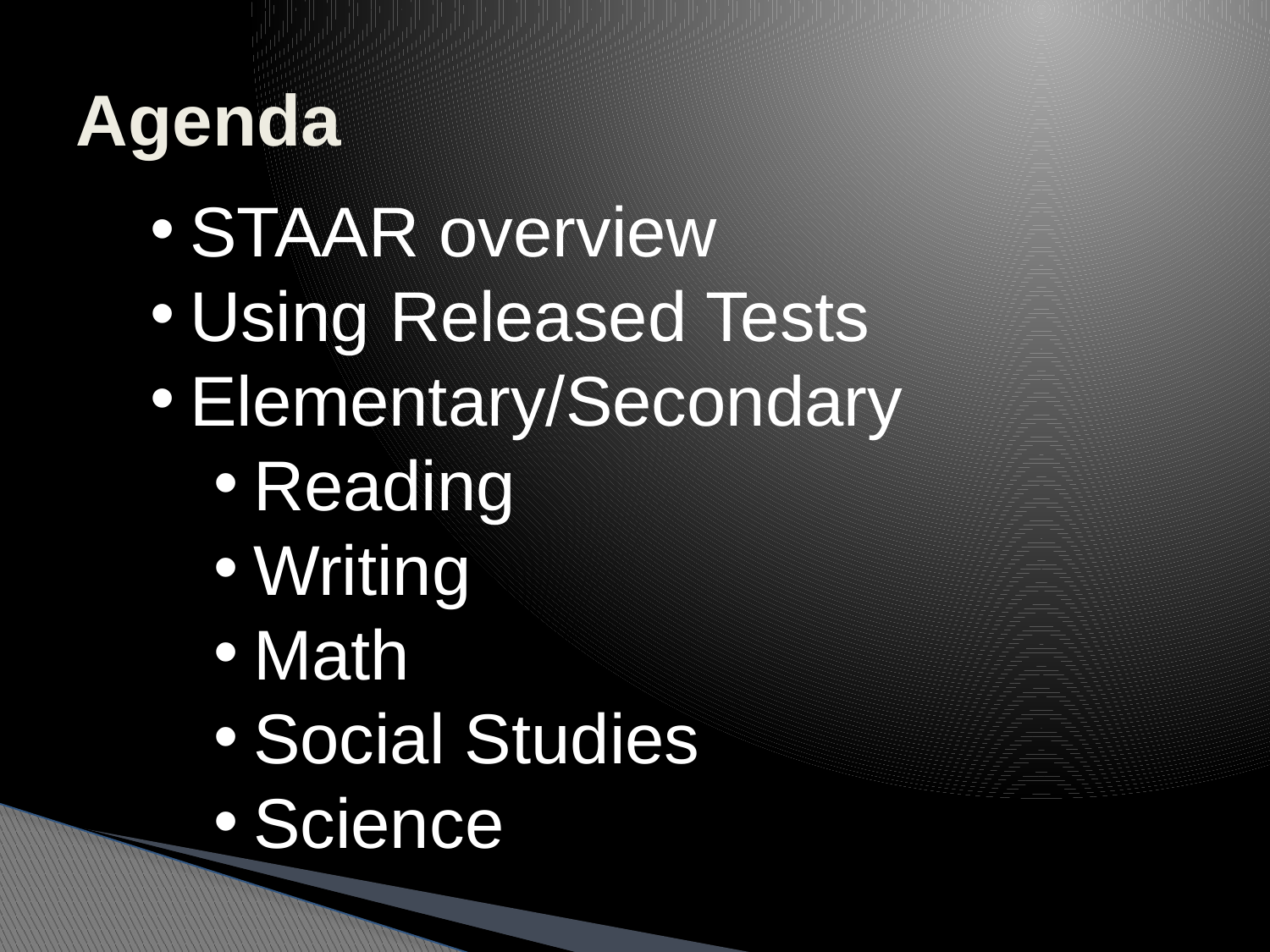

# Agenda
STAAR overview
Using Released Tests
Elementary/Secondary
Reading
Writing
Math
Social Studies
Science